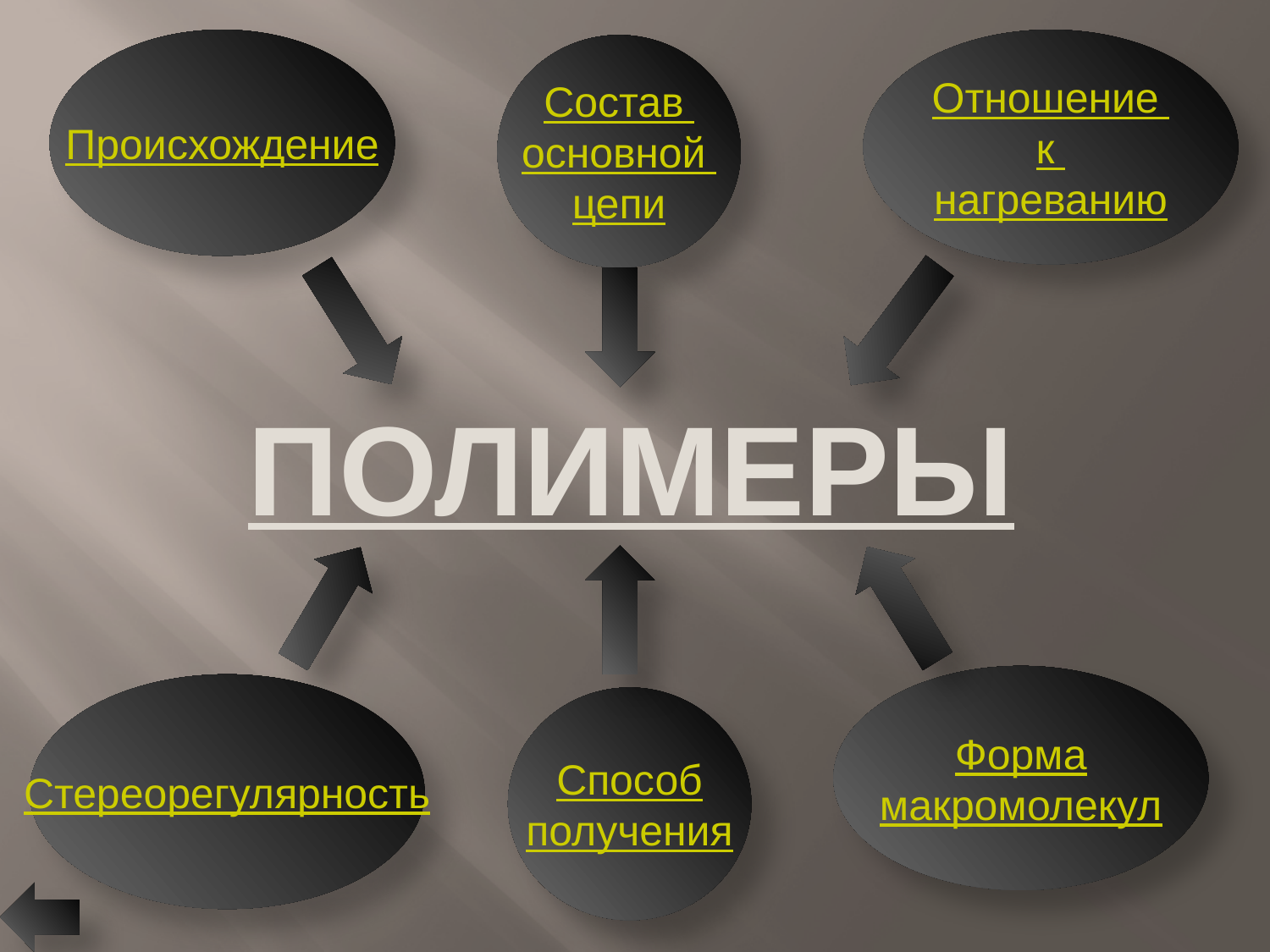

Происхождение
Отношение
к
нагреванию
Состав
основной
цепи

# ПОЛИМЕРЫ

Форма
макромолекул
Стереорегулярность
Способ
получения